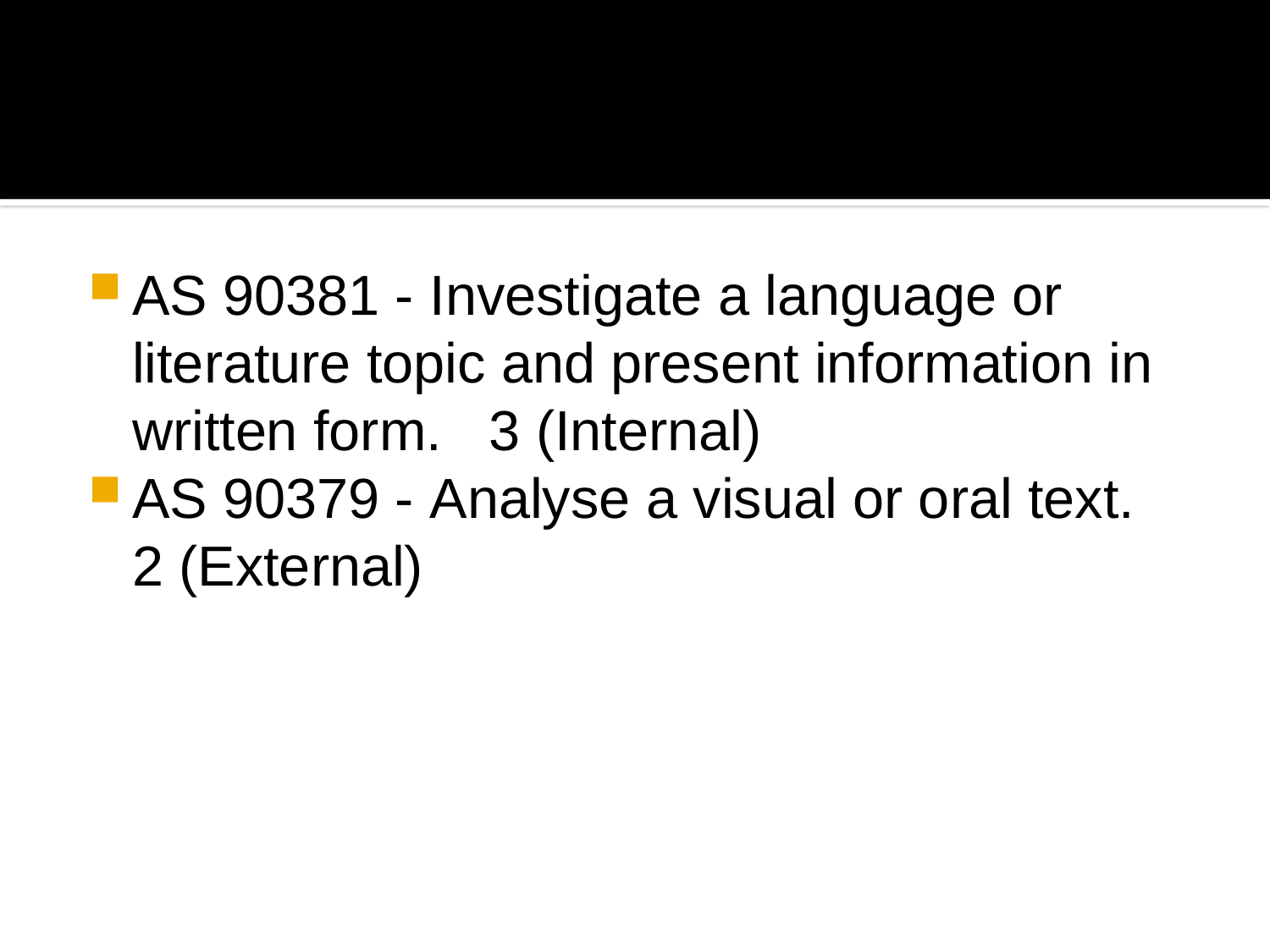

#
AS 90381 - Investigate a language or literature topic and present information in written form.   3 (Internal)
AS 90379 - Analyse a visual or oral text.  2 (External)